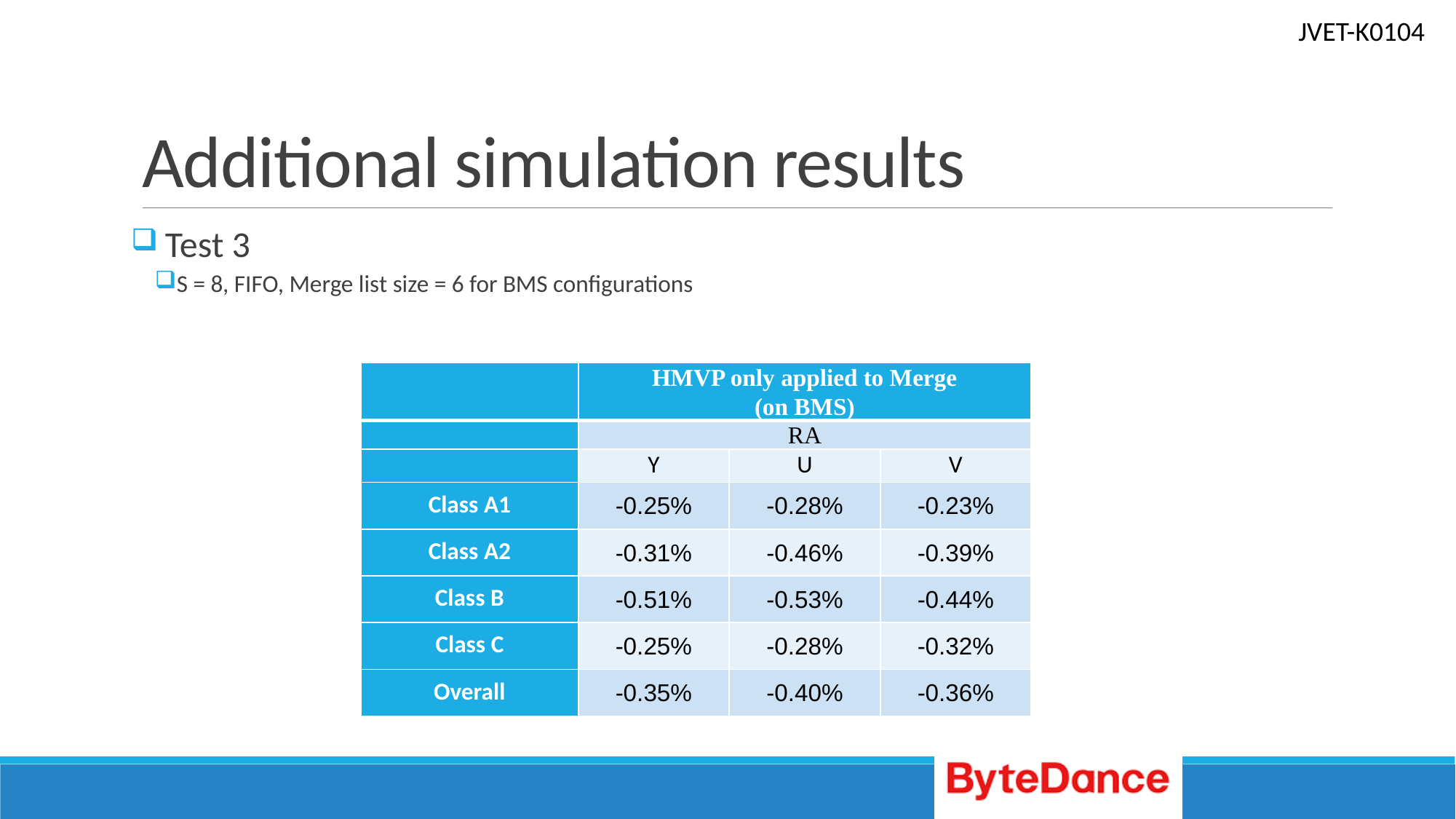

# Additional simulation results
 Test 3
S = 8, FIFO, Merge list size = 6 for BMS configurations

|  | HMVP only applied to Merge (on BMS) |  |  |
| --- | --- | --- | --- |
|  | RA |  |  |
|  | Y | U | V |
| Class A1 | -0.25% | -0.28% | -0.23% |
| Class A2 | -0.31% | -0.46% | -0.39% |
| Class B | -0.51% | -0.53% | -0.44% |
| Class C | -0.25% | -0.28% | -0.32% |
| Overall | -0.35% | -0.40% | -0.36% |